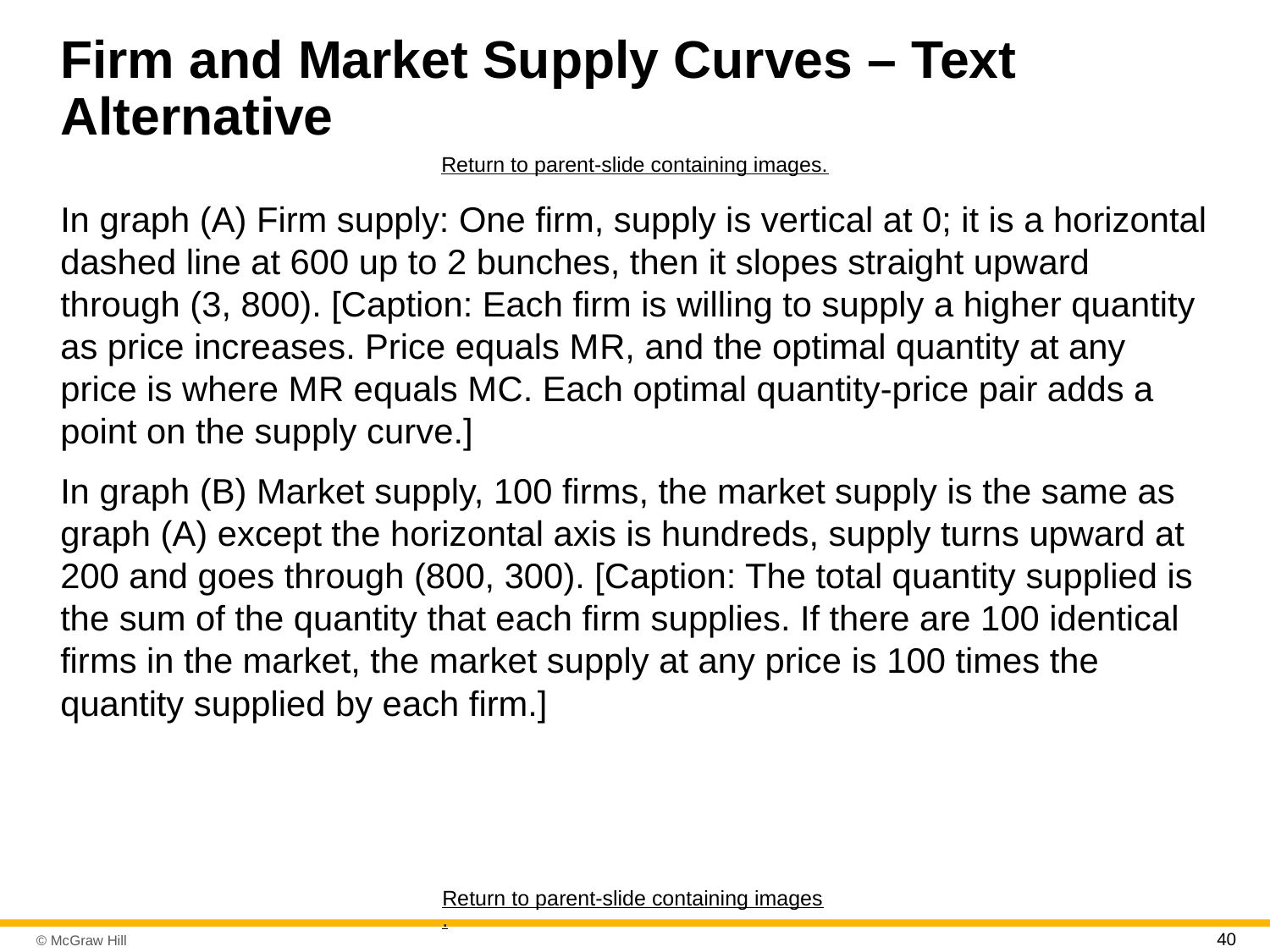

# Firm and Market Supply Curves – Text Alternative
Return to parent-slide containing images.
In graph (A) Firm supply: One firm, supply is vertical at 0; it is a horizontal dashed line at 600 up to 2 bunches, then it slopes straight upward through (3, 800). [Caption: Each firm is willing to supply a higher quantity as price increases. Price equals M R, and the optimal quantity at any price is where M R equals M C. Each optimal quantity-price pair adds a point on the supply curve.]
In graph (B) Market supply, 100 firms, the market supply is the same as graph (A) except the horizontal axis is hundreds, supply turns upward at 200 and goes through (800, 300). [Caption: The total quantity supplied is the sum of the quantity that each firm supplies. If there are 100 identical firms in the market, the market supply at any price is 100 times the quantity supplied by each firm.]
Return to parent-slide containing images.